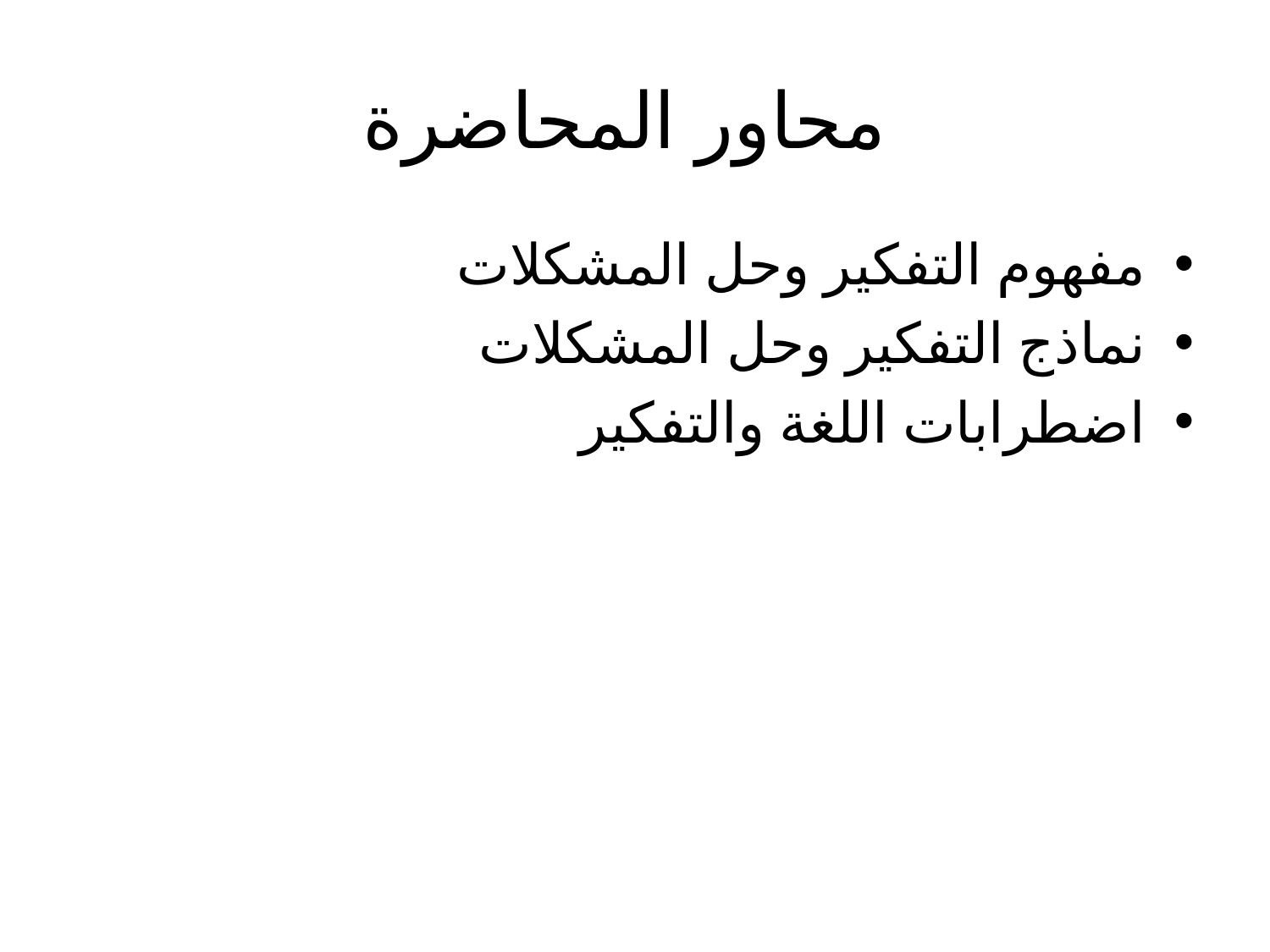

# محاور المحاضرة
مفهوم التفكير وحل المشكلات
نماذج التفكير وحل المشكلات
اضطرابات اللغة والتفكير